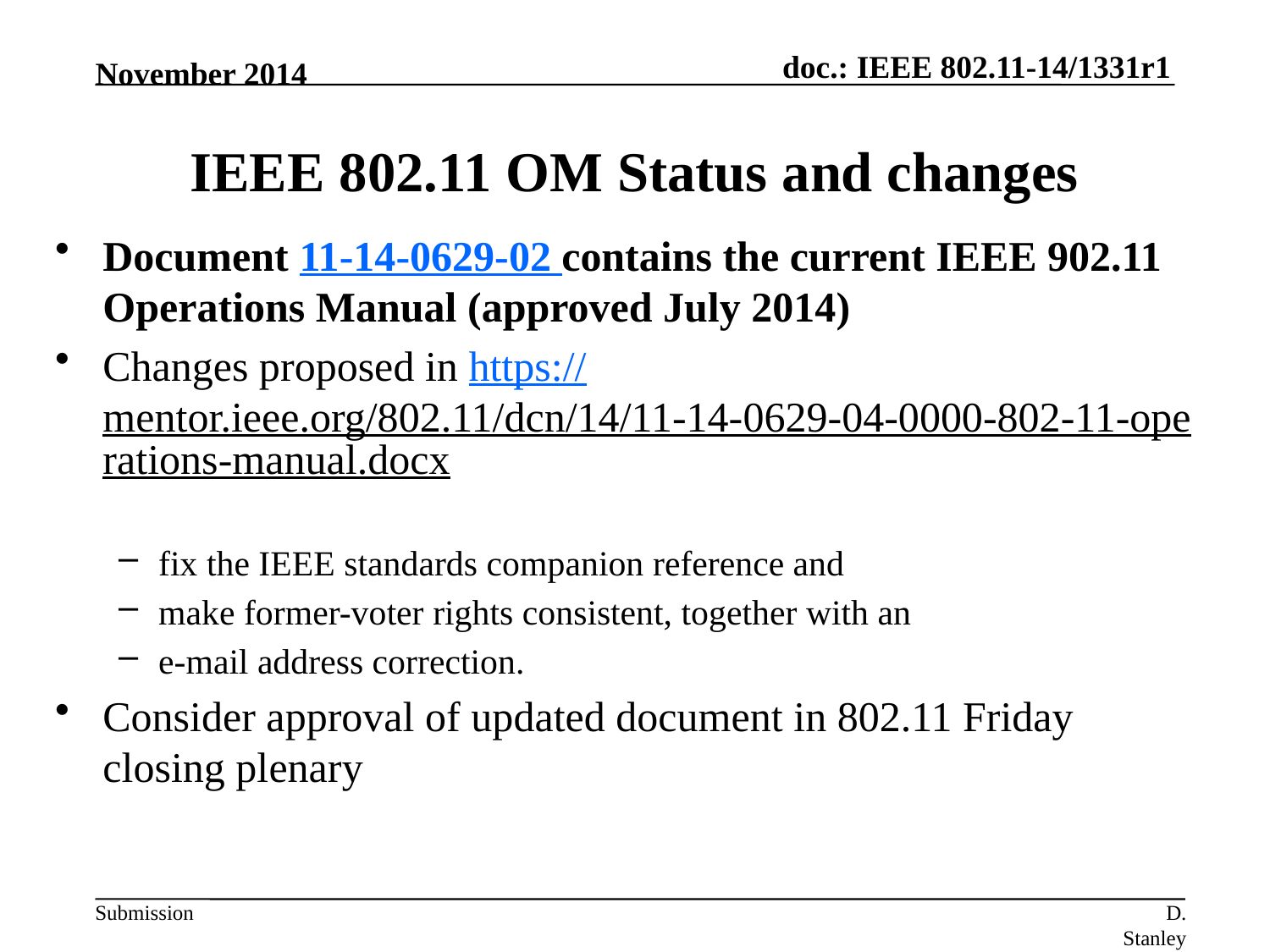

November 2014
# IEEE 802.11 OM Status and changes
Document 11-14-0629-02 contains the current IEEE 902.11 Operations Manual (approved July 2014)
Changes proposed in https://mentor.ieee.org/802.11/dcn/14/11-14-0629-04-0000-802-11-operations-manual.docx
fix the IEEE standards companion reference and
make former-voter rights consistent, together with an
e-mail address correction.
Consider approval of updated document in 802.11 Friday closing plenary
D. Stanley Aruba Networks